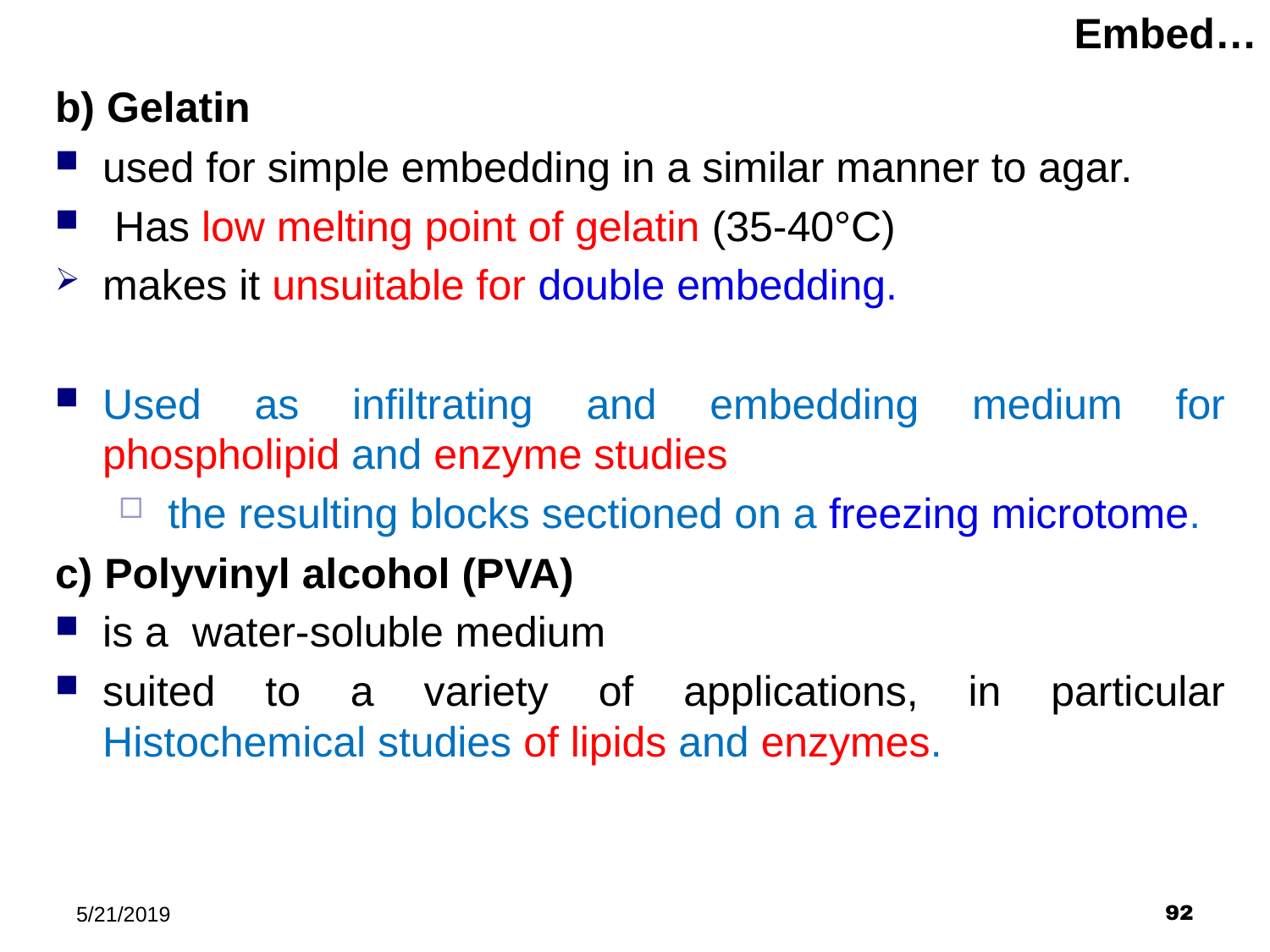

# Embed…
b) Gelatin
used for simple embedding in a similar manner to agar.
 Has low melting point of gelatin (35-40°C)
makes it unsuitable for double embedding.

Used as infiltrating and embedding medium for phospholipid and enzyme studies
 the resulting blocks sectioned on a freezing microtome.
c) Polyvinyl alcohol (PVA)
is a  water-soluble medium
suited to a variety of applications, in particular Histochemical studies of lipids and enzymes.

5/21/2019
92